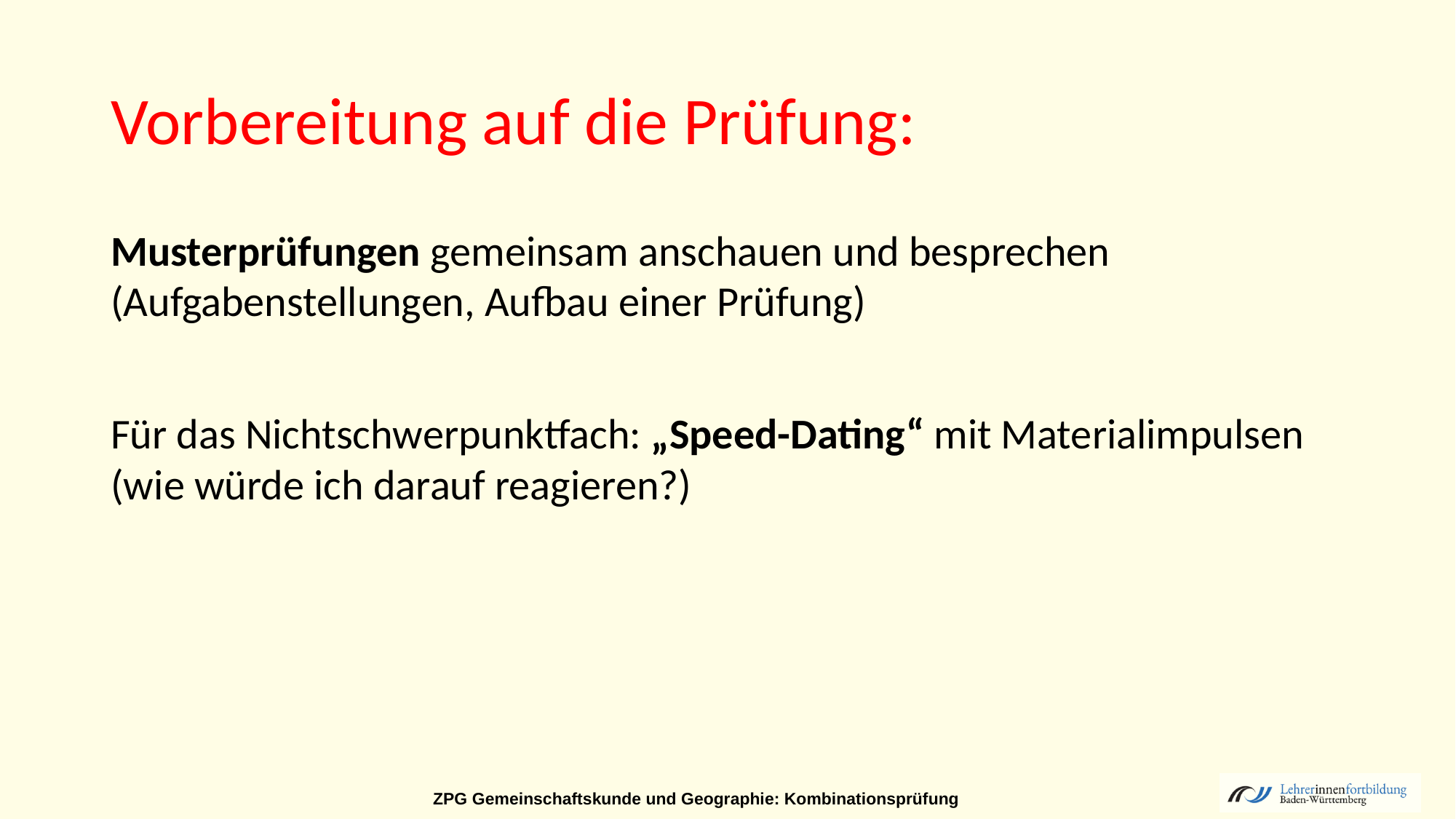

Vorbereitung auf die Prüfung:
Musterprüfungen gemeinsam anschauen und besprechen (Aufgabenstellungen, Aufbau einer Prüfung)

Für das Nichtschwerpunktfach: „Speed-Dating“ mit Materialimpulsen (wie würde ich darauf reagieren?)